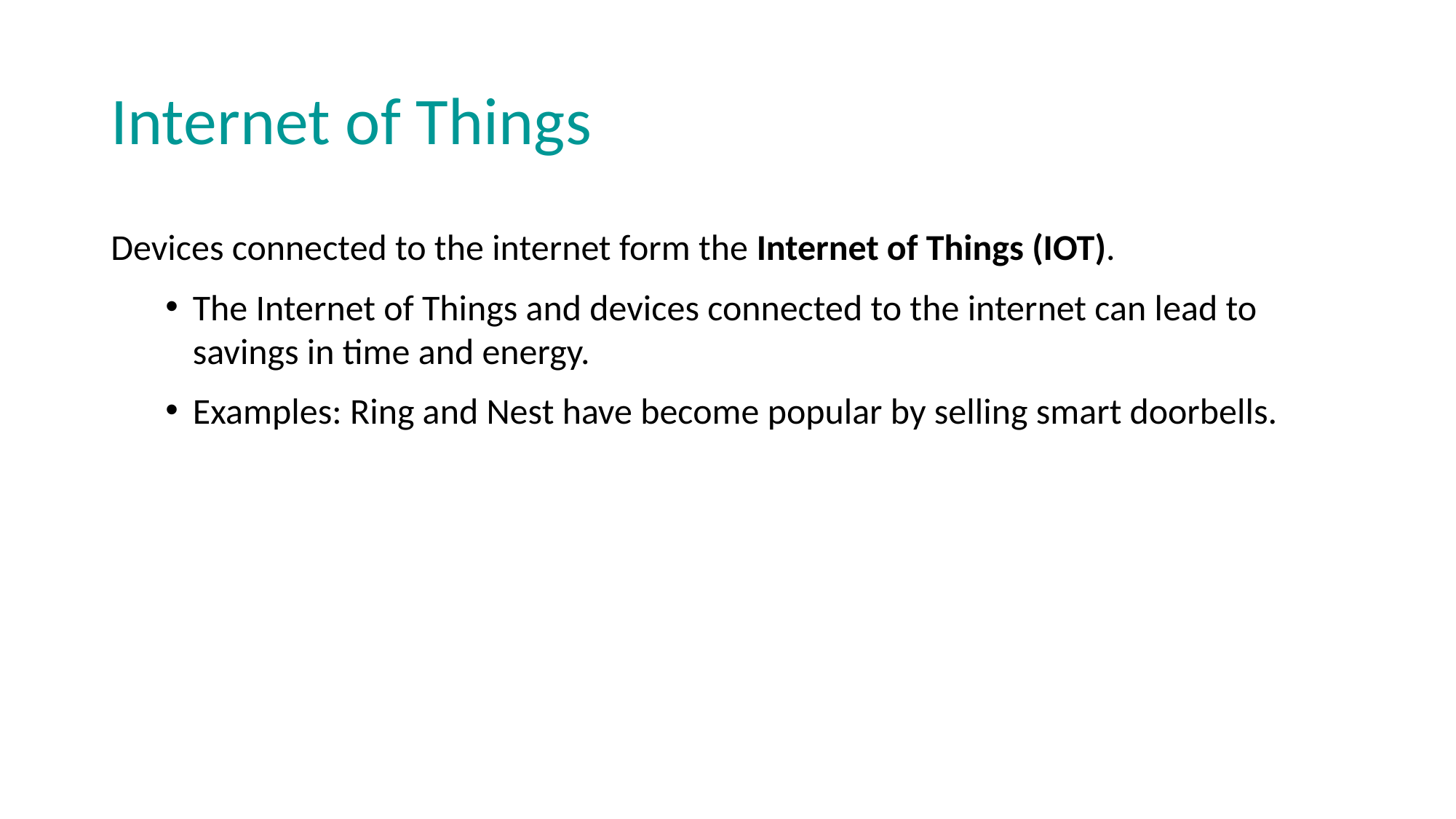

# Internet of Things
Devices connected to the internet form the Internet of Things (IOT).
The Internet of Things and devices connected to the internet can lead to savings in time and energy.
Examples: Ring and Nest have become popular by selling smart doorbells.